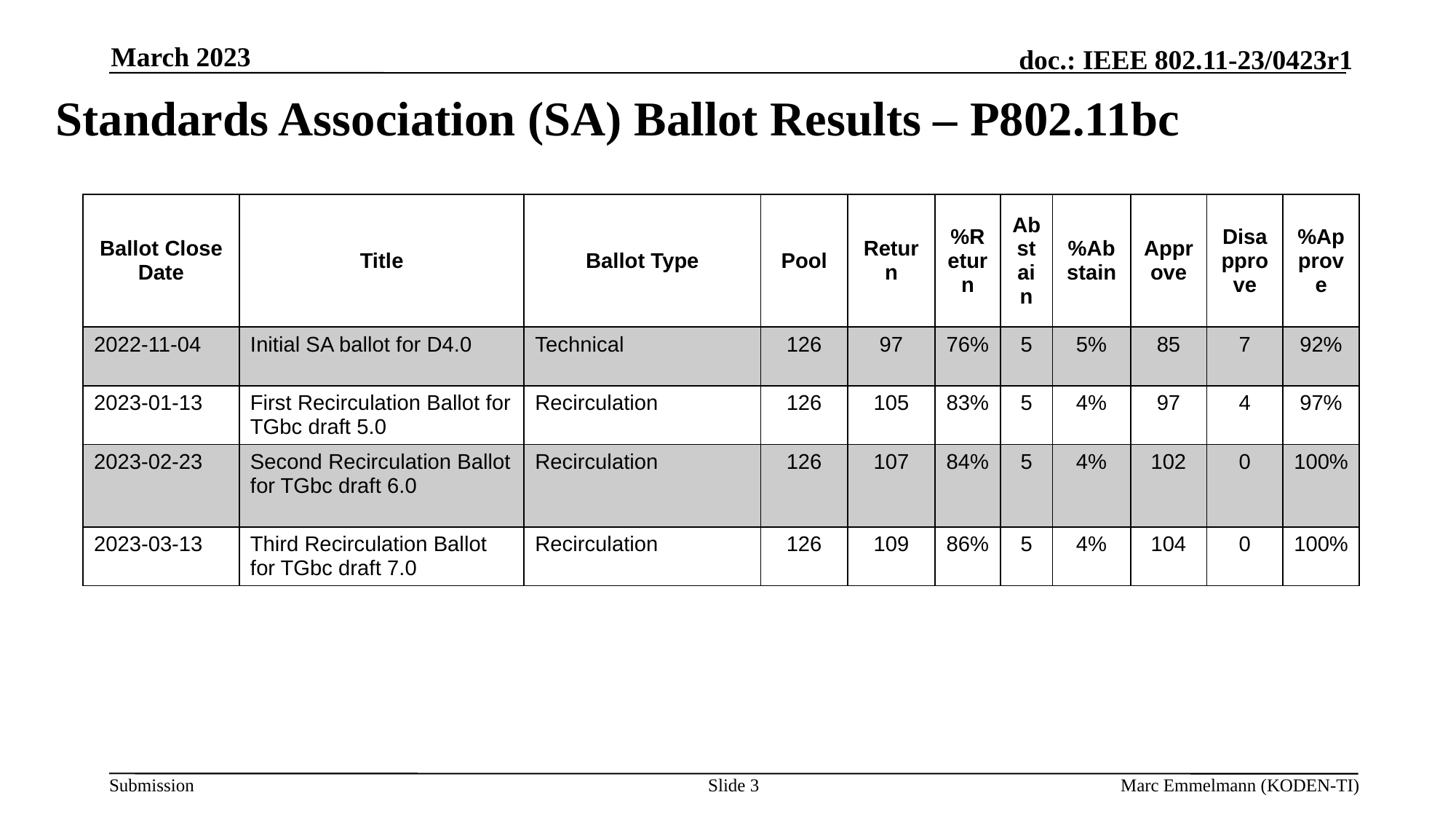

March 2023
Standards Association (SA) Ballot Results – P802.11bc
| Ballot Close Date | Title | Ballot Type | Pool | Return | %Return | Abstain | %Abstain | Approve | Disapprove | %Approve |
| --- | --- | --- | --- | --- | --- | --- | --- | --- | --- | --- |
| 2022-11-04 | Initial SA ballot for D4.0 | Technical | 126 | 97 | 76% | 5 | 5% | 85 | 7 | 92% |
| 2023-01-13 | First Recirculation Ballot for TGbc draft 5.0 | Recirculation | 126 | 105 | 83% | 5 | 4% | 97 | 4 | 97% |
| 2023-02-23 | Second Recirculation Ballot for TGbc draft 6.0 | Recirculation | 126 | 107 | 84% | 5 | 4% | 102 | 0 | 100% |
| 2023-03-13 | Third Recirculation Ballot for TGbc draft 7.0 | Recirculation | 126 | 109 | 86% | 5 | 4% | 104 | 0 | 100% |
Slide 3
Marc Emmelmann (KODEN-TI)